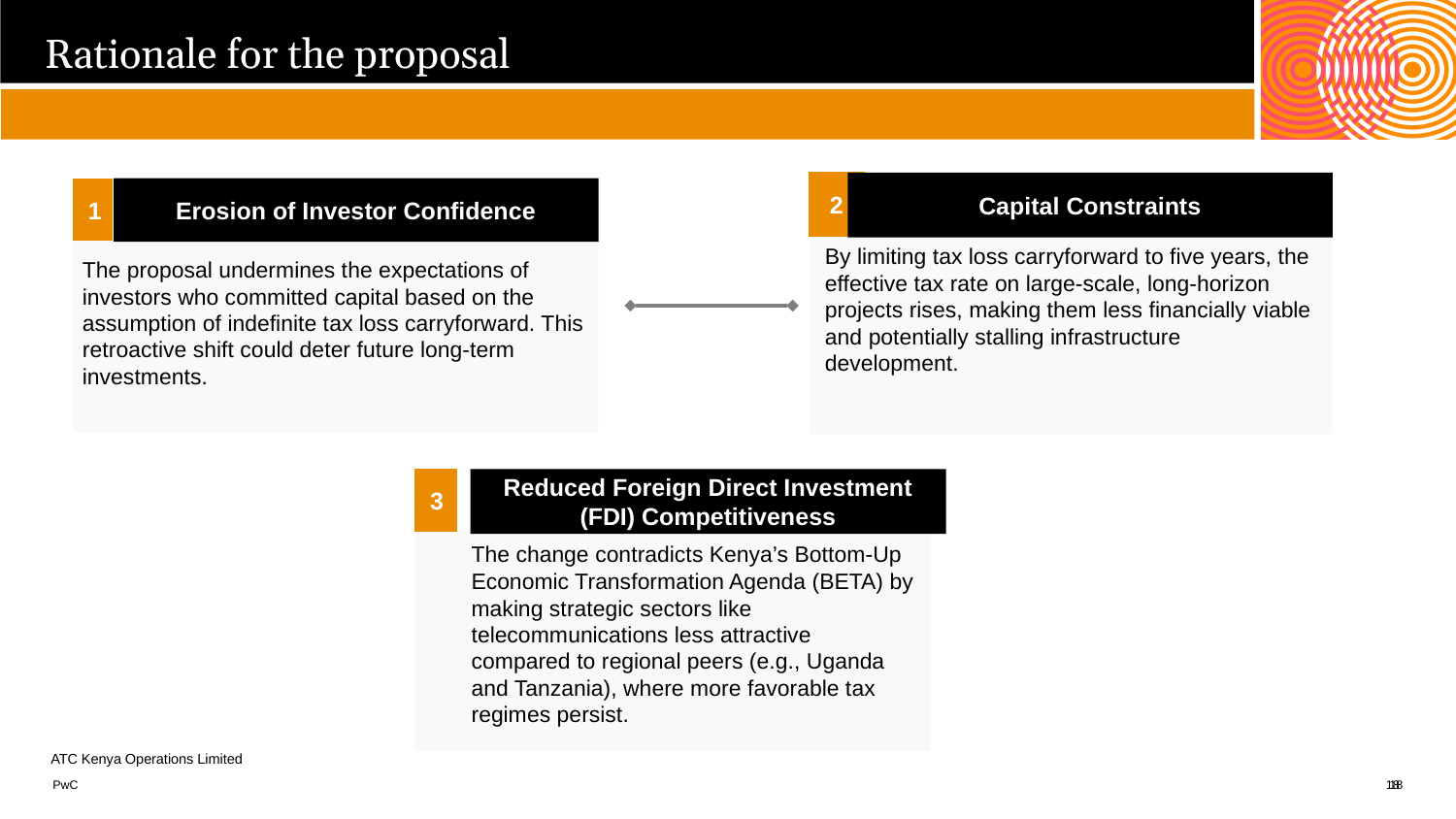

Rationale for the proposal
2
Capital Constraints
Erosion of Investor Confidence
1

By limiting tax loss carryforward to five years, the effective tax rate on large-scale, long-horizon projects rises, making them less financially viable and potentially stalling infrastructure  development.

The proposal undermines the expectations of investors who committed capital based on the assumption of indefinite tax loss carryforward. This retroactive shift could deter future long-term investments.
3
Reduced Foreign Direct Investment (FDI) Competitiveness

The change contradicts Kenya’s Bottom-Up Economic Transformation Agenda (BETA) by making strategic sectors like telecommunications less attractive compared to regional peers (e.g., Uganda and Tanzania), where more favorable tax regimes persist.

18